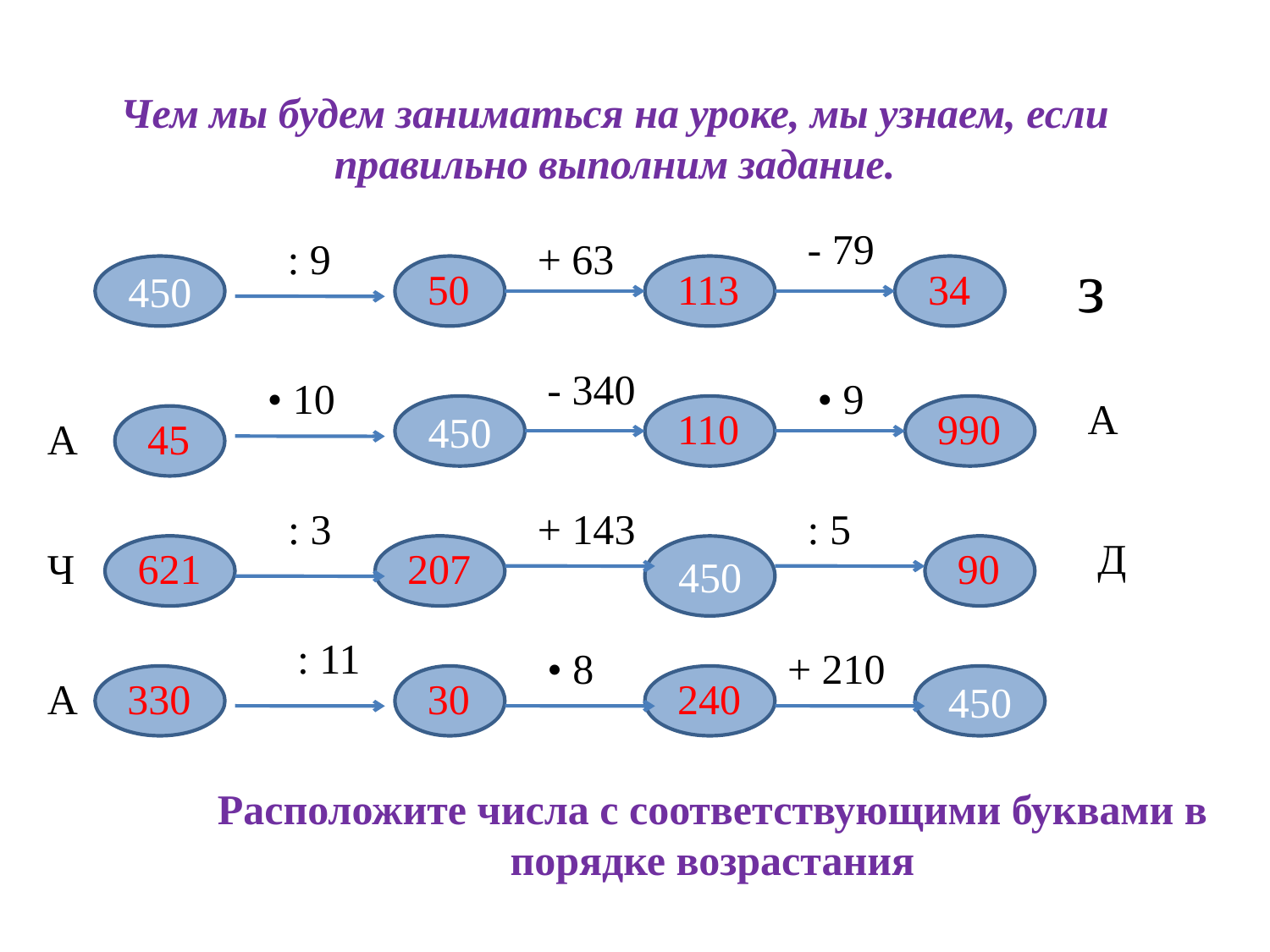

Чем мы будем заниматься на уроке, мы узнаем, если правильно выполним задание.
- 79
: 9
+ 63
з
450

50

113

 34
- 340
• 10
• 9
А
450

110

990
А

45
 : 3
+ 143
: 5
Д
Ч

621

207
450

90
: 11
• 8
+ 210
А

330

30

240
450
Расположите числа с соответствующими буквами в порядке возрастания